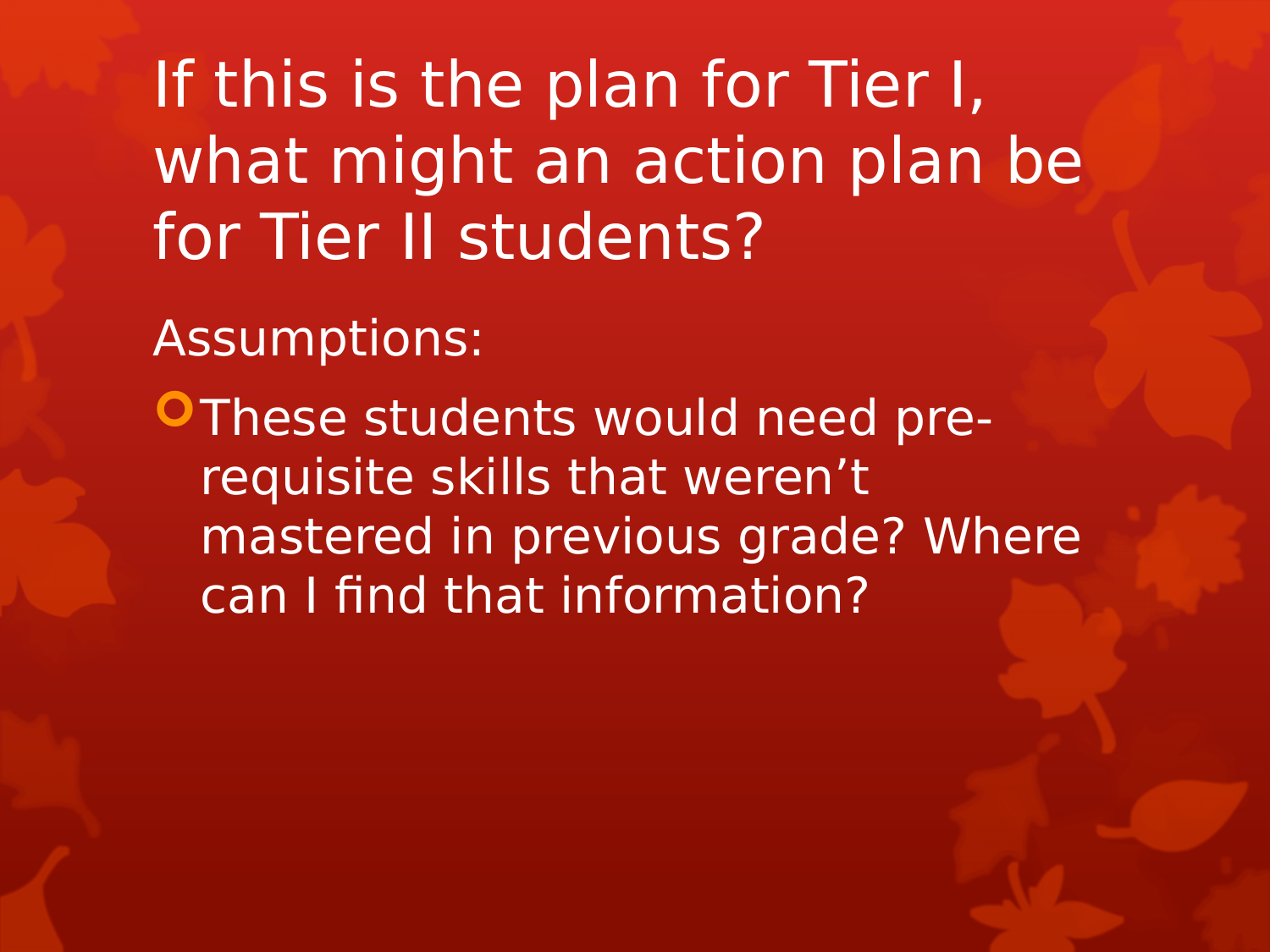

# If this is the plan for Tier I, what might an action plan be for Tier II students?
Assumptions:
These students would need pre-requisite skills that weren’t mastered in previous grade? Where can I find that information?